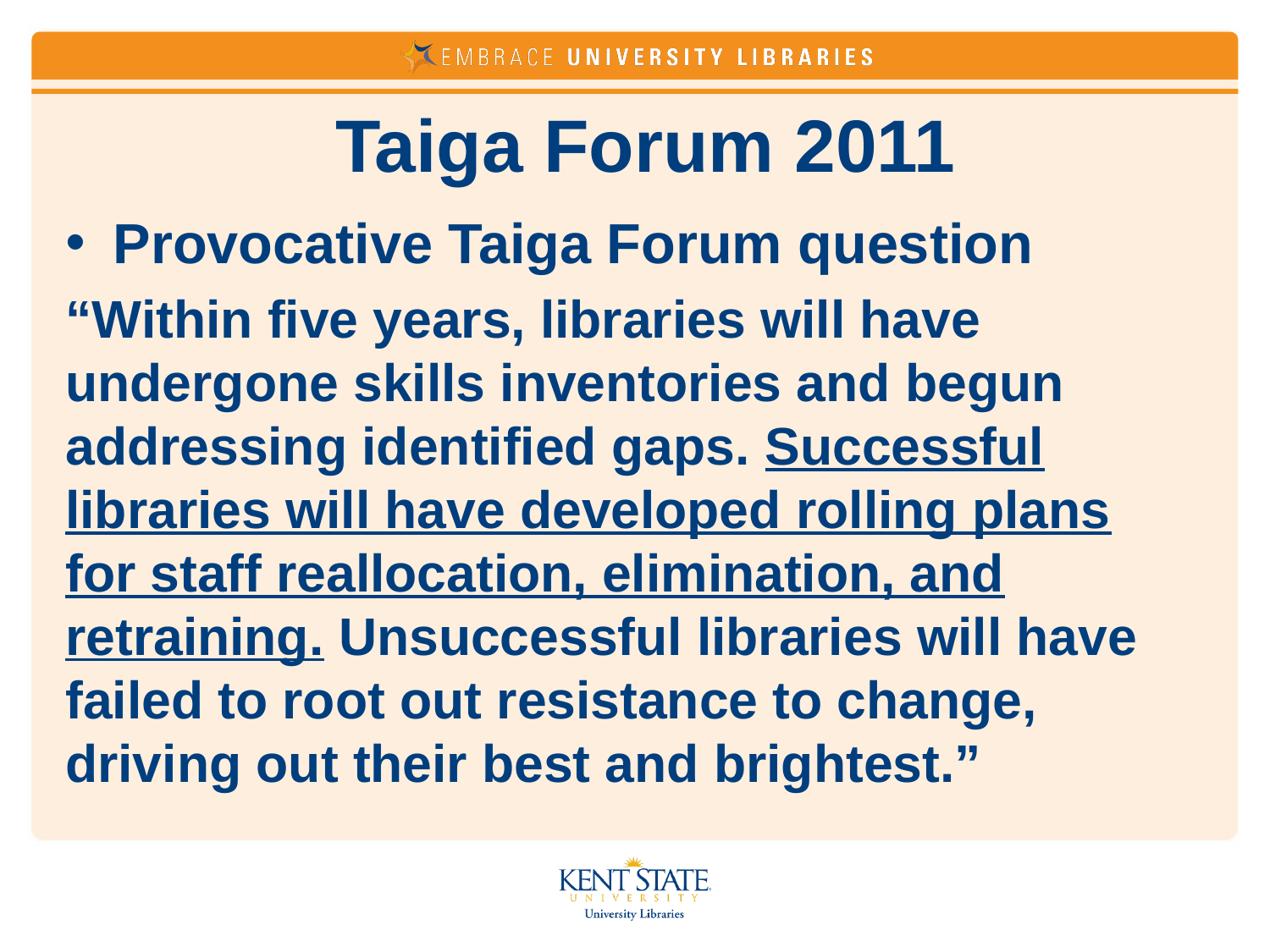

# Taiga Forum 2011
Provocative Taiga Forum question
“Within five years, libraries will have undergone skills inventories and begun addressing identified gaps. Successful libraries will have developed rolling plans for staff reallocation, elimination, and retraining. Unsuccessful libraries will have failed to root out resistance to change, driving out their best and brightest.”